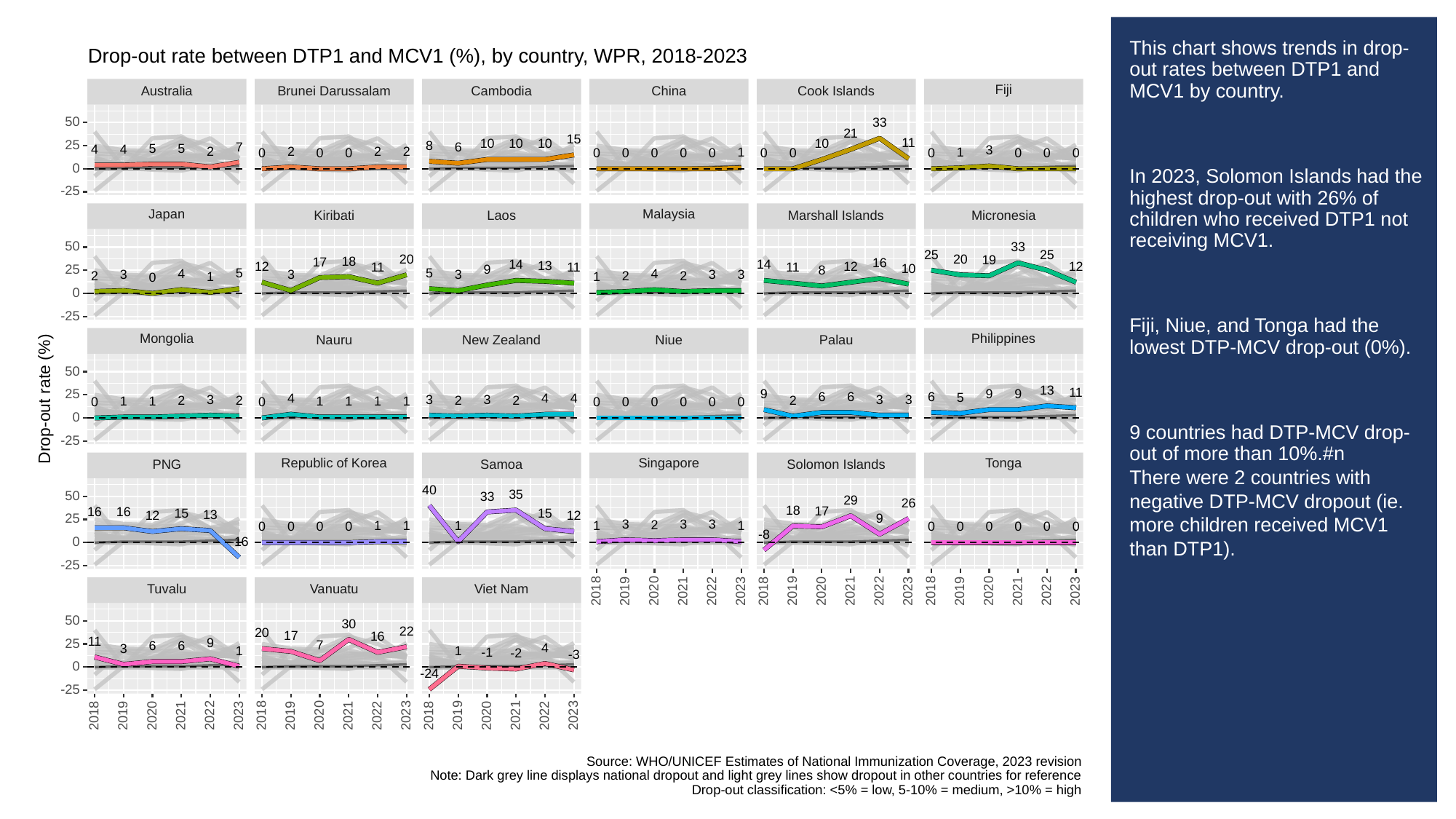

# This chart shows trends in drop-out rates between DTP1 and MCV1 by country.

In 2023, Solomon Islands had the highest drop-out with 26% of children who received DTP1 not receiving MCV1.

Fiji, Niue, and Tonga had the lowest DTP-MCV drop-out (0%).

9 countries had DTP-MCV drop-out of more than 10%.#n
There were 2 countries with negative DTP-MCV dropout (ie. more children received MCV1 than DTP1).

Drop-out rate between DTP1 and MCV1 (%), by country, WPR, 2018-2023

Fiji
Cambodia
China
Cook Islands
Australia
Brunei Darussalam

50
33

21

15

11
10
10
10
10
25

8

7
6
5
5
4
4

3
2
2
2
2
1
1
0
0
0
0
0
0
0
0
0
0
0
0
0
0

0

-25

Malaysia
Japan
Kiribati
Laos
Marshall Islands
Micronesia

50
33

25
25
20
20
19

18
17

16
14
14
13
12
12
12

11
11
11
10
25
9

8

5
5
4
4

3
3
3
3
3
2
2
2
1
1
0

0

-25

Mongolia
Philippines
Nauru
New Zealand
Niue
Palau

50

13

11
25
9
9
9

Drop-out rate (%)
6
6
6
5
4
4
4

3
3
3
3
3
2
2
2
2
2
1
1
1
1
1
1
0
0
0
0
0
0
0
0

0

-25

Singapore
Republic of Korea
Tonga
PNG
Samoa
Solomon Islands

40
35
50
33
29

26

18
17

16
16
15
15
13
12
12

25
9

3
3
3
2
1
1
1
1
1
0
0
0
0
0
0
0
0
0
0

-8

0
-16

-25

Tuvalu
Vanuatu
Viet Nam
2023
2023
2023
2018
2019
2020
2021
2022
2018
2019
2020
2021
2022
2018
2019
2020
2021
2022

50
30

22
20

17

16

11
25
9

7
6
6
4

3
1
1
-1

-2
-3

0

-24

-25

2023
2023
2023
2018
2019
2020
2021
2022
2018
2019
2020
2021
2022
2018
2019
2020
2021
2022
Source: WHO/UNICEF Estimates of National Immunization Coverage, 2023 revision
Note: Dark grey line displays national dropout and light grey lines show dropout in other countries for reference
Drop-out classification: <5% = low, 5-10% = medium, >10% = high